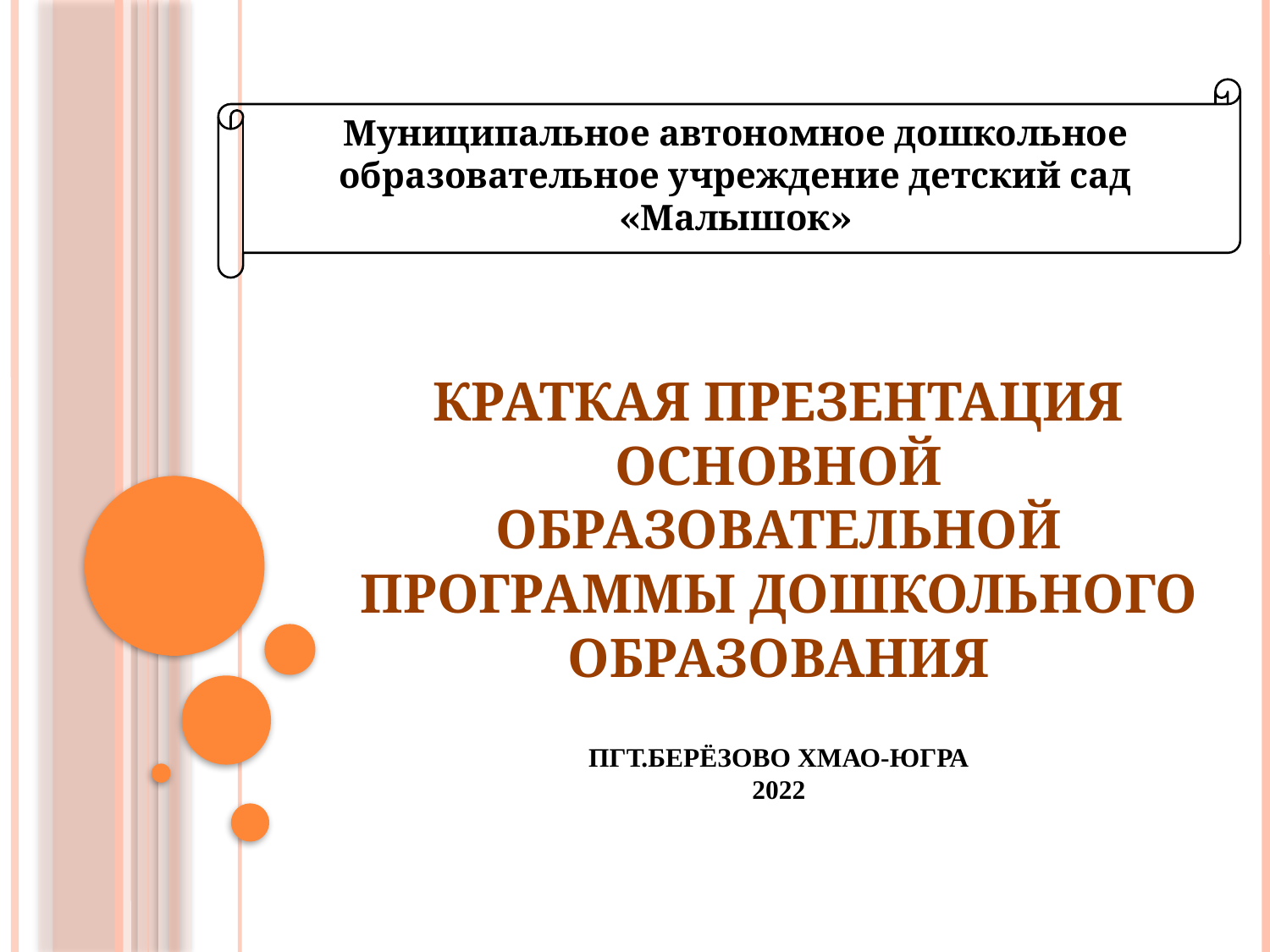

Муниципальное автономное дошкольное образовательное учреждение детский сад «Малышок»
# Краткая презентация основной образовательной программы дошкольного образования пгт.Берёзово ХМАО-Югра 2022